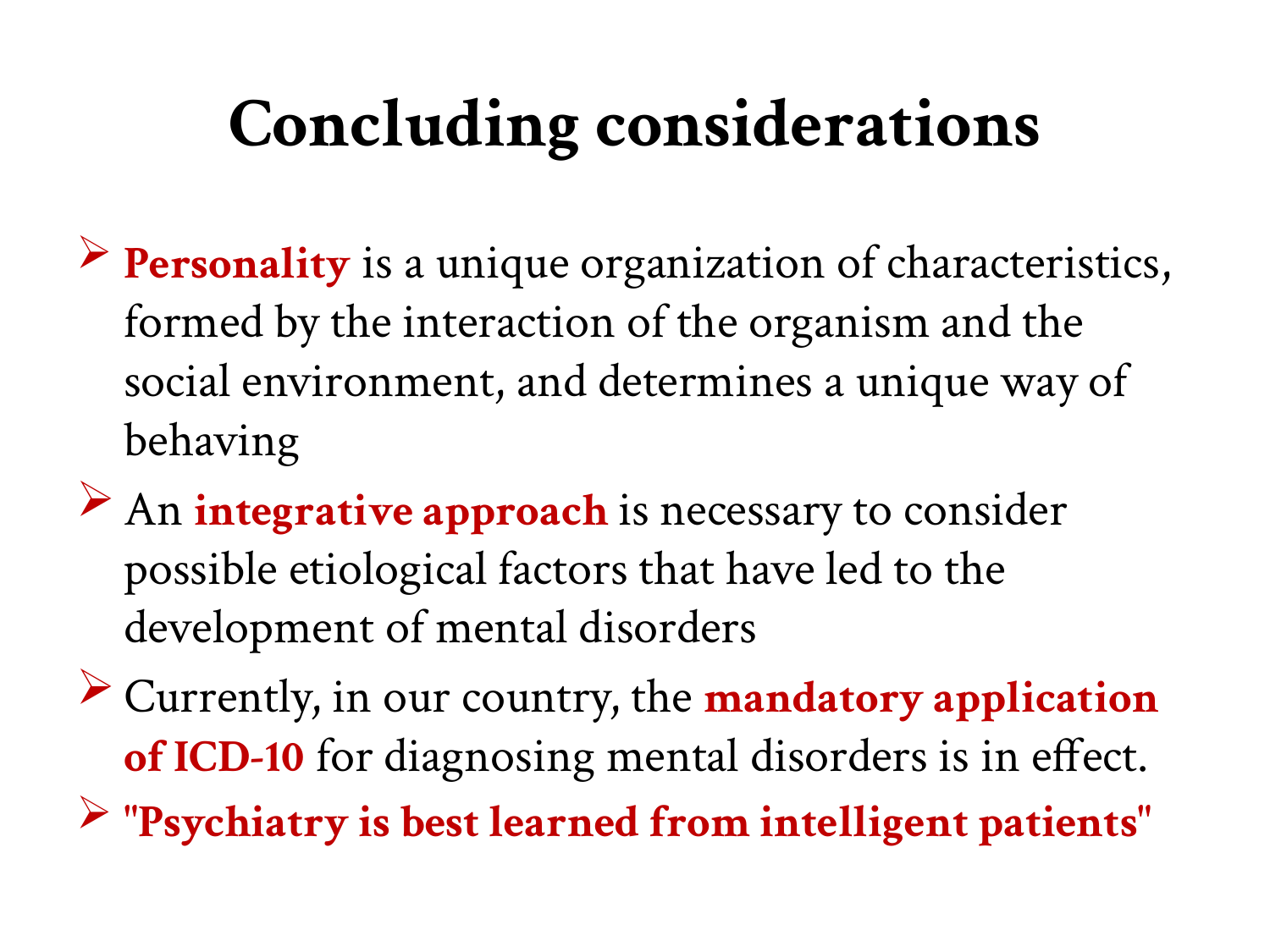

# Concluding considerations
Personality is a unique organization of characteristics, formed by the interaction of the organism and the social environment, and determines a unique way of behaving
An integrative approach is necessary to consider possible etiological factors that have led to the development of mental disorders
Currently, in our country, the mandatory application of ICD-10 for diagnosing mental disorders is in effect.
"Psychiatry is best learned from intelligent patients"